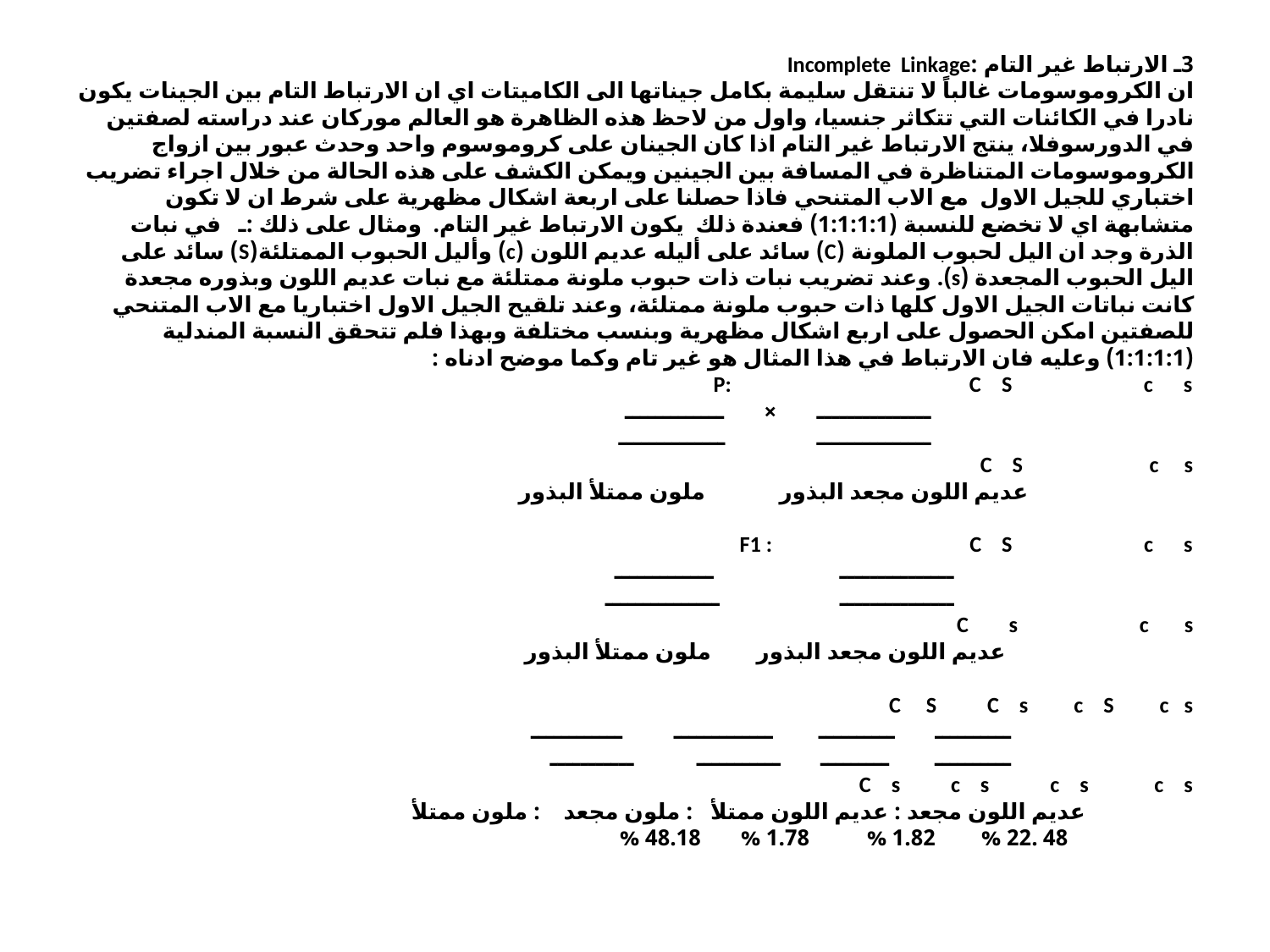

# 3ـ الارتباط غير التام :Incomplete  Linkage ان الكروموسومات غالباً لا تنتقل سليمة بكامل جيناتها الى الكاميتات اي ان الارتباط التام بين الجينات يكون نادرا في الكائنات التي تتكاثر جنسيا، واول من لاحظ هذه الظاهرة هو العالم موركان عند دراسته لصفتين في الدورسوفلا، ينتج الارتباط غير التام اذا كان الجينان على كروموسوم واحد وحدث عبور بين ازواج الكروموسومات المتناظرة في المسافة بين الجينين ويمكن الكشف على هذه الحالة من خلال اجراء تضريب اختباري للجيل الاول  مع الاب المتنحي فاذا حصلنا على اربعة اشكال مظهرية على شرط ان لا تكون متشابهة اي لا تخضع للنسبة (1:1:1:1) فعندة ذلك  يكون الارتباط غير التام.  ومثال على ذلك :ـ   في نبات الذرة وجد ان اليل لحبوب الملونة (C) سائد على أليله عديم اللون (c) وأليل الحبوب الممتلئة(S) سائد على اليل الحبوب المجعدة (s). وعند تضريب نبات ذات حبوب ملونة ممتلئة مع نبات عديم اللون وبذوره مجعدة كانت نباتات الجيل الاول كلها ذات حبوب ملونة ممتلئة، وعند تلقيح الجيل الاول اختباريا مع الاب المتنحي للصفتين امكن الحصول على اربع اشكال مظهرية وبنسب مختلفة وبهذا فلم تتحقق النسبة المندلية (1:1:1:1) وعليه فان الارتباط في هذا المثال هو غير تام وكما موضح ادناه : P:                                               C    S                          c      s ـــــــــــــــ       ×       ـــــــــــــ ـــــــــــــــ                ــــــــــــــ C    S                         c     s عديم اللون مجعد البذور             ملون ممتلأ البذور F1 :                                       C    S                          c      s ـــــــــــــــ                      ـــــــــــــ ـــــــــــــــ                     ـــــــــــــــ C        s                        c       s عديم اللون مجعد البذور        ملون ممتلأ البذور C     S          C    s         c    S         c   s ــــــــــ       ــــــــــ        ـــــــــــــ         ــــــــــــ ــــــــــ        ـــــــــ       ـــــــــــ           ـــــــــــ C    s          c    s            c    s             c    s عديم اللون مجعد : عديم اللون ممتلأ   : ملون مجعد    : ملون ممتلأ 48 .22 %        1.82 %          1.78 %       48.18 %